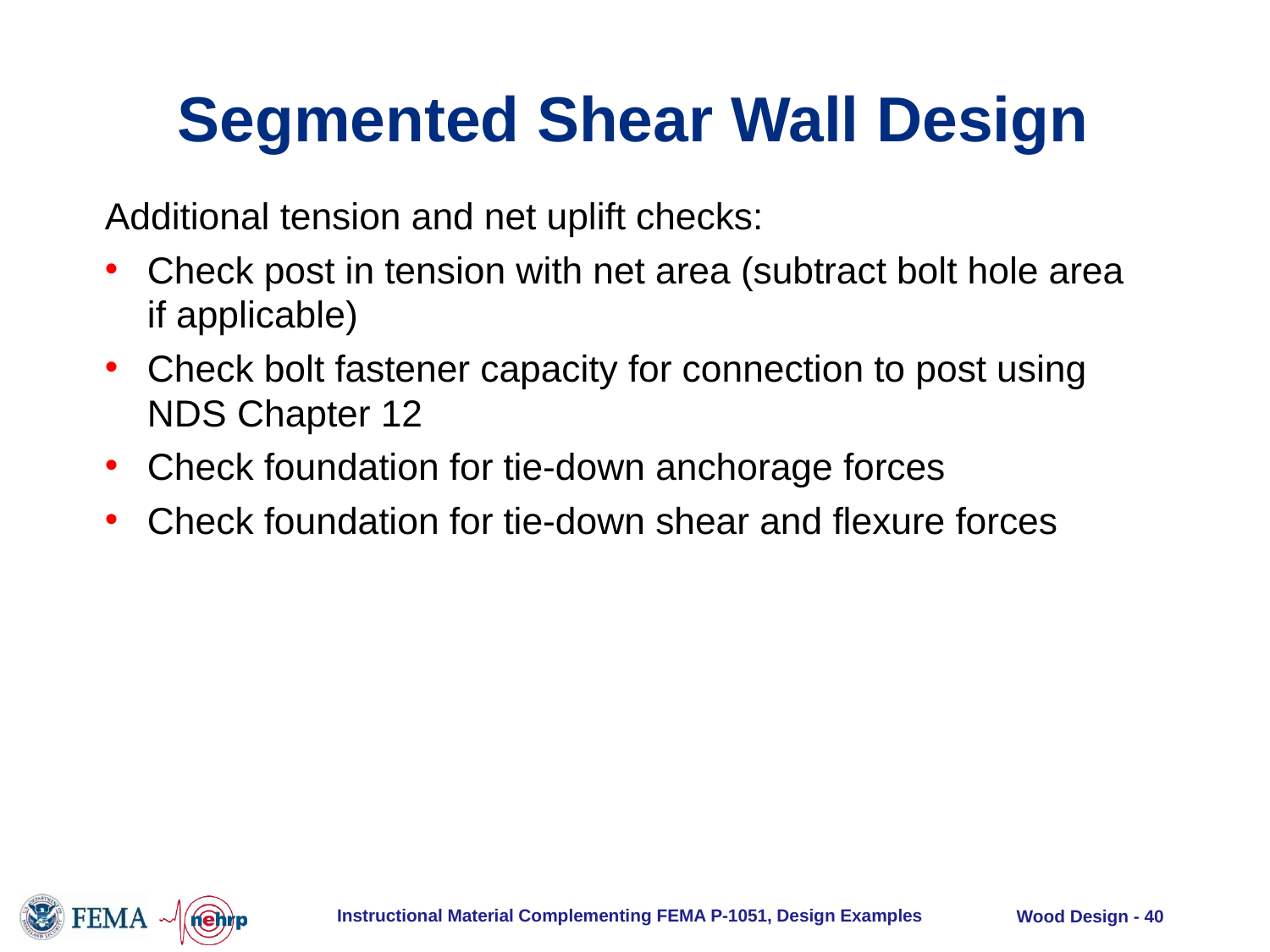

# Segmented Shear Wall Design
Additional tension and net uplift checks:
Check post in tension with net area (subtract bolt hole area if applicable)
Check bolt fastener capacity for connection to post using NDS Chapter 12
Check foundation for tie-down anchorage forces
Check foundation for tie-down shear and flexure forces